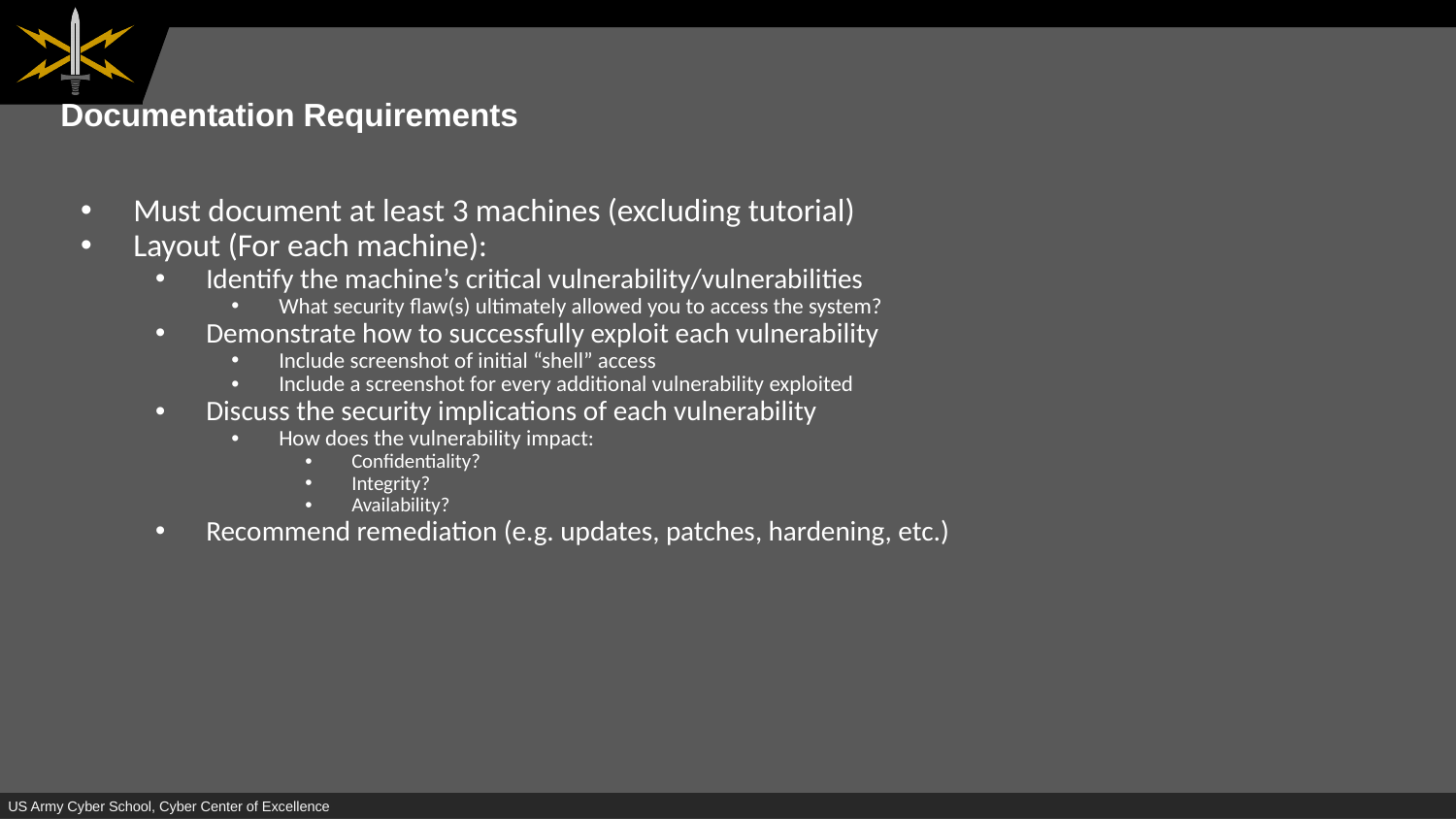

# Documentation Requirements
Must document at least 3 machines (excluding tutorial)
Layout (For each machine):
Identify the machine’s critical vulnerability/vulnerabilities
What security flaw(s) ultimately allowed you to access the system?
Demonstrate how to successfully exploit each vulnerability
Include screenshot of initial “shell” access
Include a screenshot for every additional vulnerability exploited
Discuss the security implications of each vulnerability
How does the vulnerability impact:
Confidentiality?
Integrity?
Availability?
Recommend remediation (e.g. updates, patches, hardening, etc.)